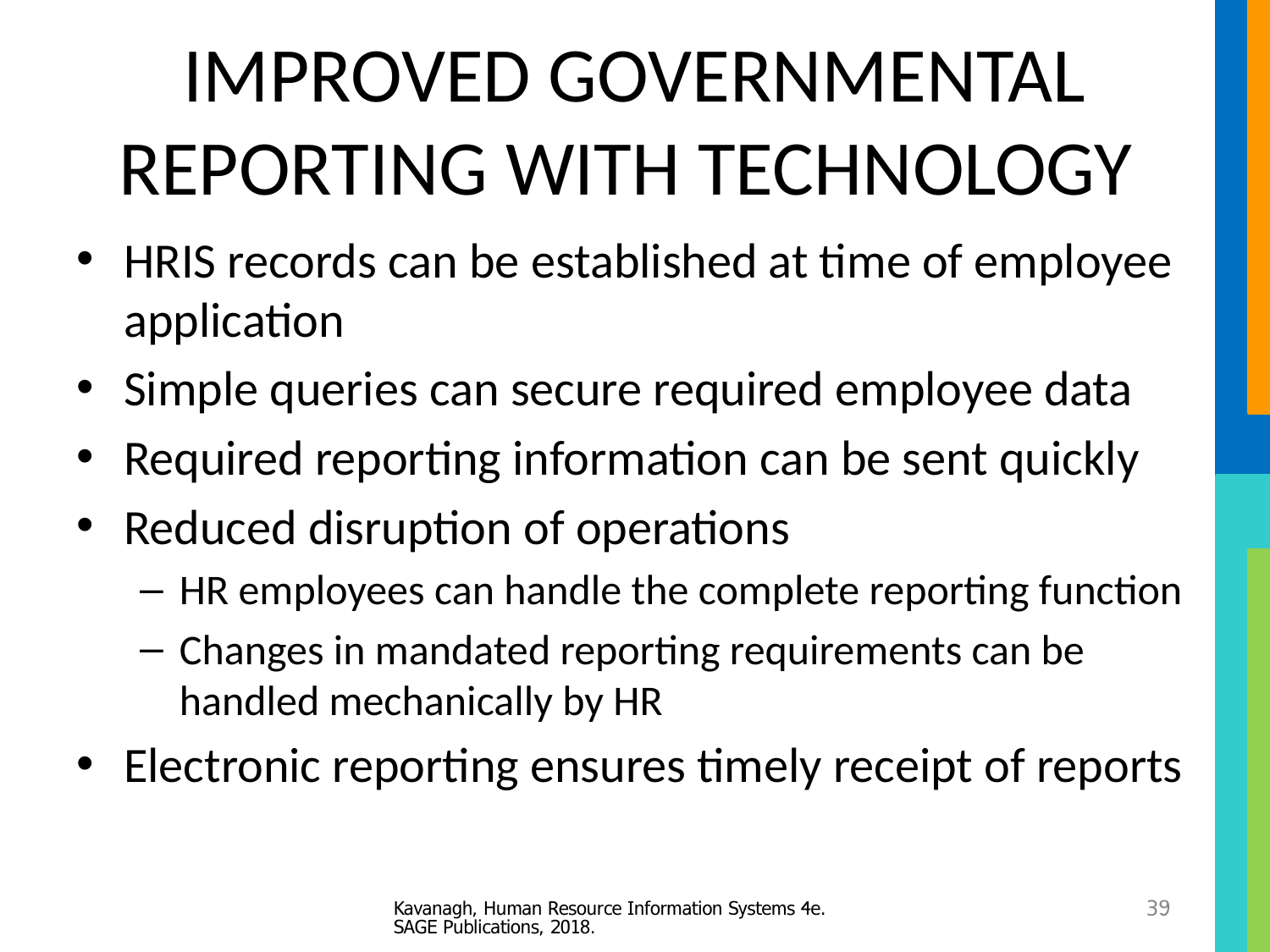

# IMPROVED GOVERNMENTAL REPORTING WITH TECHNOLOGY
HRIS records can be established at time of employee application
Simple queries can secure required employee data
Required reporting information can be sent quickly
Reduced disruption of operations
HR employees can handle the complete reporting function
Changes in mandated reporting requirements can be handled mechanically by HR
Electronic reporting ensures timely receipt of reports

Kavanagh, Human Resource Information Systems 4e. SAGE Publications, 2018.
39